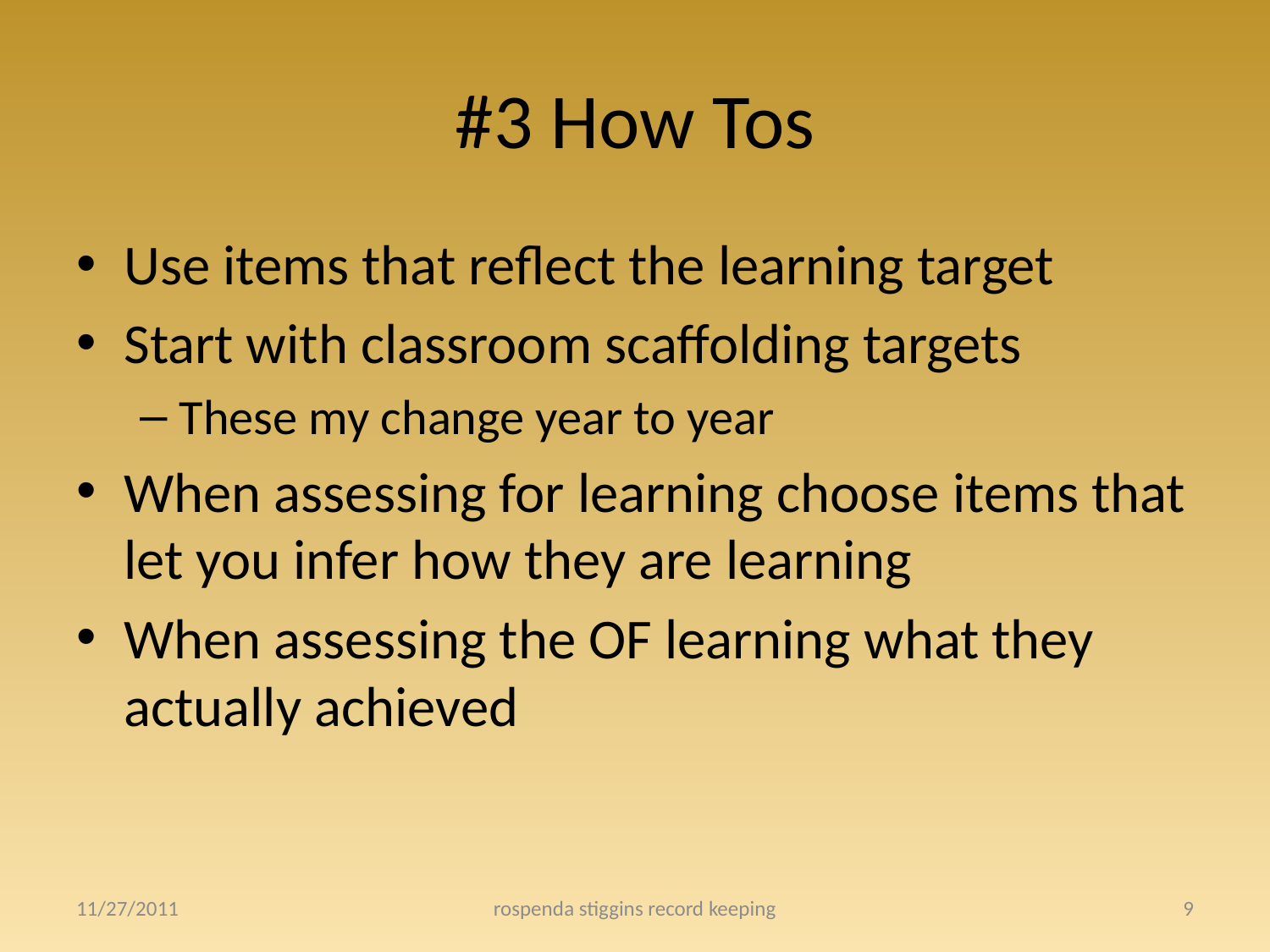

# #3 How Tos
Use items that reflect the learning target
Start with classroom scaffolding targets
These my change year to year
When assessing for learning choose items that let you infer how they are learning
When assessing the OF learning what they actually achieved
11/27/2011
rospenda stiggins record keeping
9